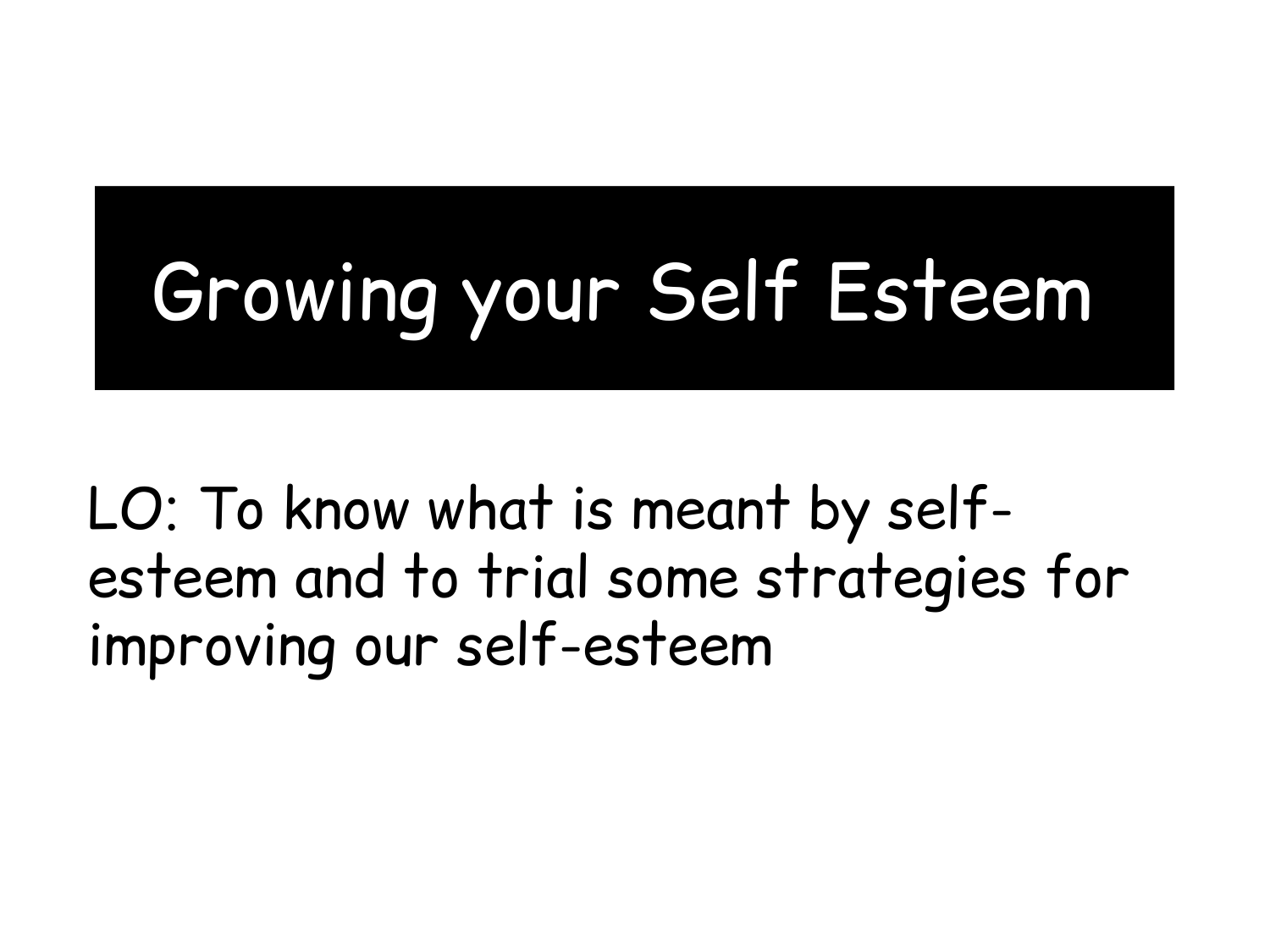

# Growing your Self Esteem
LO: To know what is meant by self-esteem and to trial some strategies for improving our self-esteem